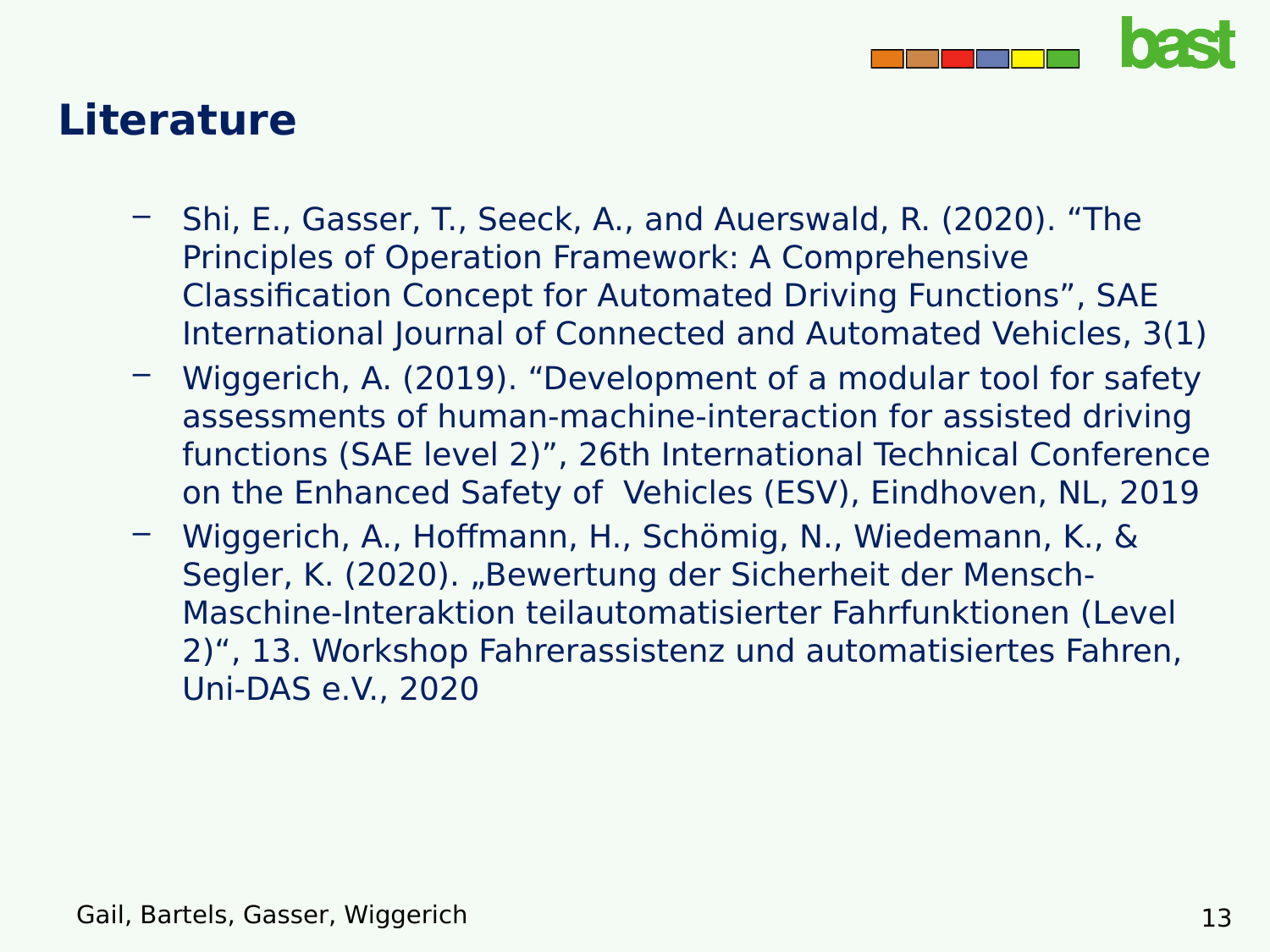

Literature

Shi, E., Gasser, T., Seeck, A., and Auerswald, R. (2020). “The Principles of Operation Framework: A Comprehensive Classification Concept for Automated Driving Functions”, SAE International Journal of Connected and Automated Vehicles, 3(1)
Wiggerich, A. (2019). “Development of a modular tool for safety assessments of human-machine-interaction for assisted driving functions (SAE level 2)”, 26th International Technical Conference on the Enhanced Safety of  Vehicles (ESV), Eindhoven, NL, 2019
Wiggerich, A., Hoffmann, H., Schömig, N., Wiedemann, K., & Segler, K. (2020). „Bewertung der Sicherheit der Mensch-Maschine-Interaktion teilautomatisierter Fahrfunktionen (Level 2)“, 13. Workshop Fahrerassistenz und automatisiertes Fahren, Uni-DAS e.V., 2020

Gail, Bartels, Gasser, Wiggerich
13